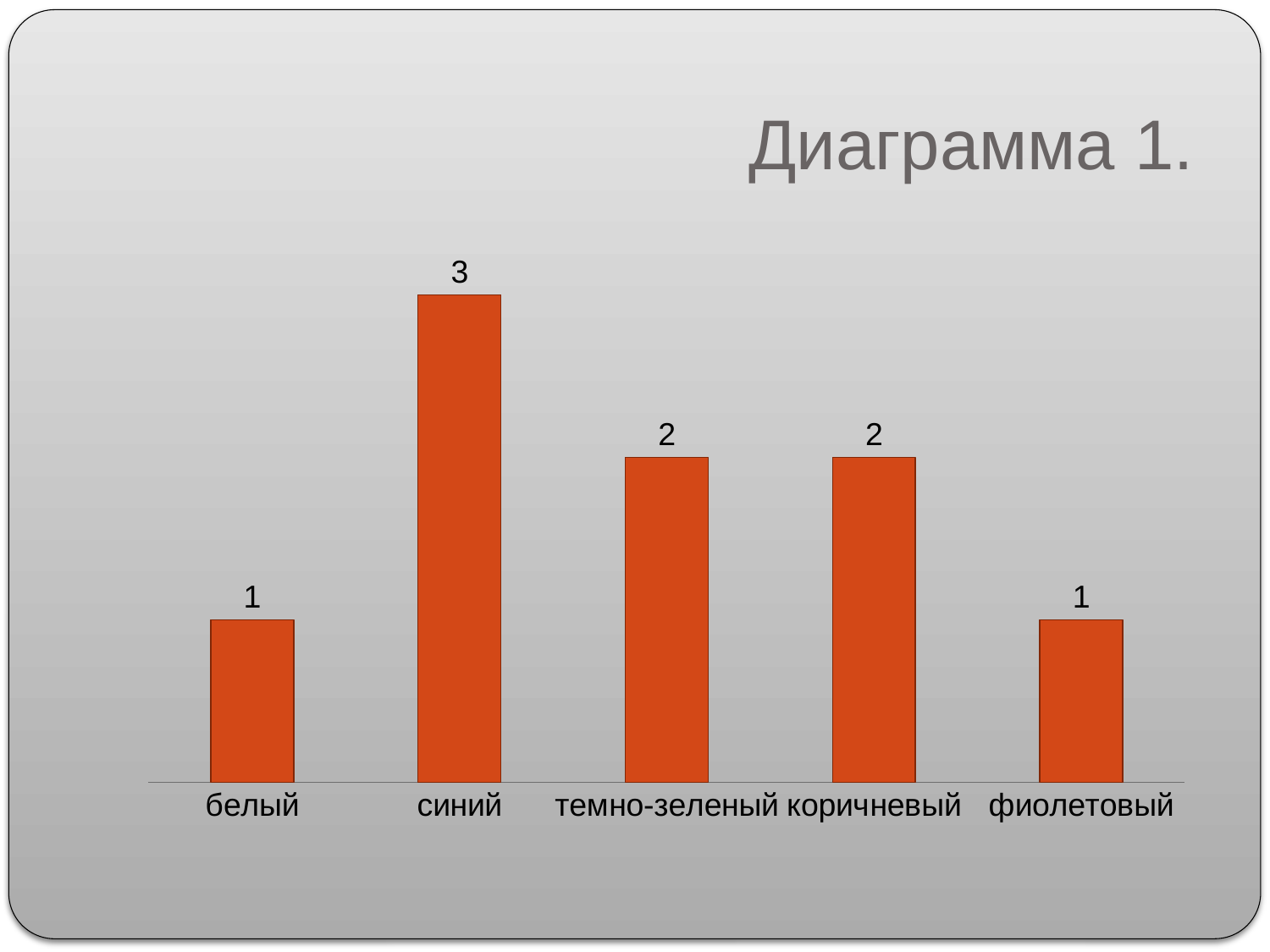

# Диаграмма 1.

### Chart

| Category |  |
|---|---|
| белый | 1.0 |
| синий | 3.0 |
| темно-зеленый | 2.0 |
| коричневый | 2.0 |
| фиолетовый | 1.0 |